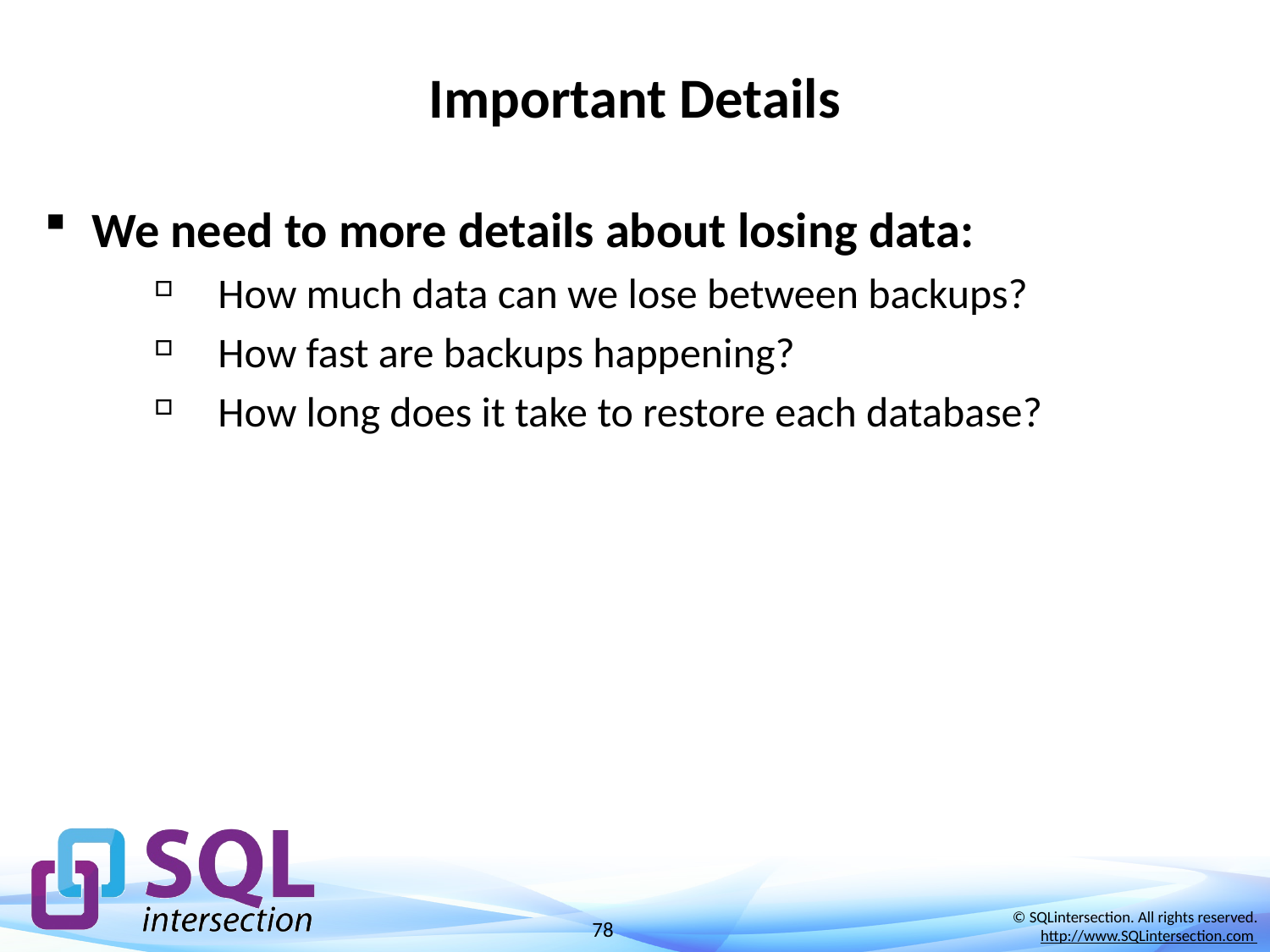

# Important Details
We need to more details about losing data:
How much data can we lose between backups?
How fast are backups happening?
How long does it take to restore each database?